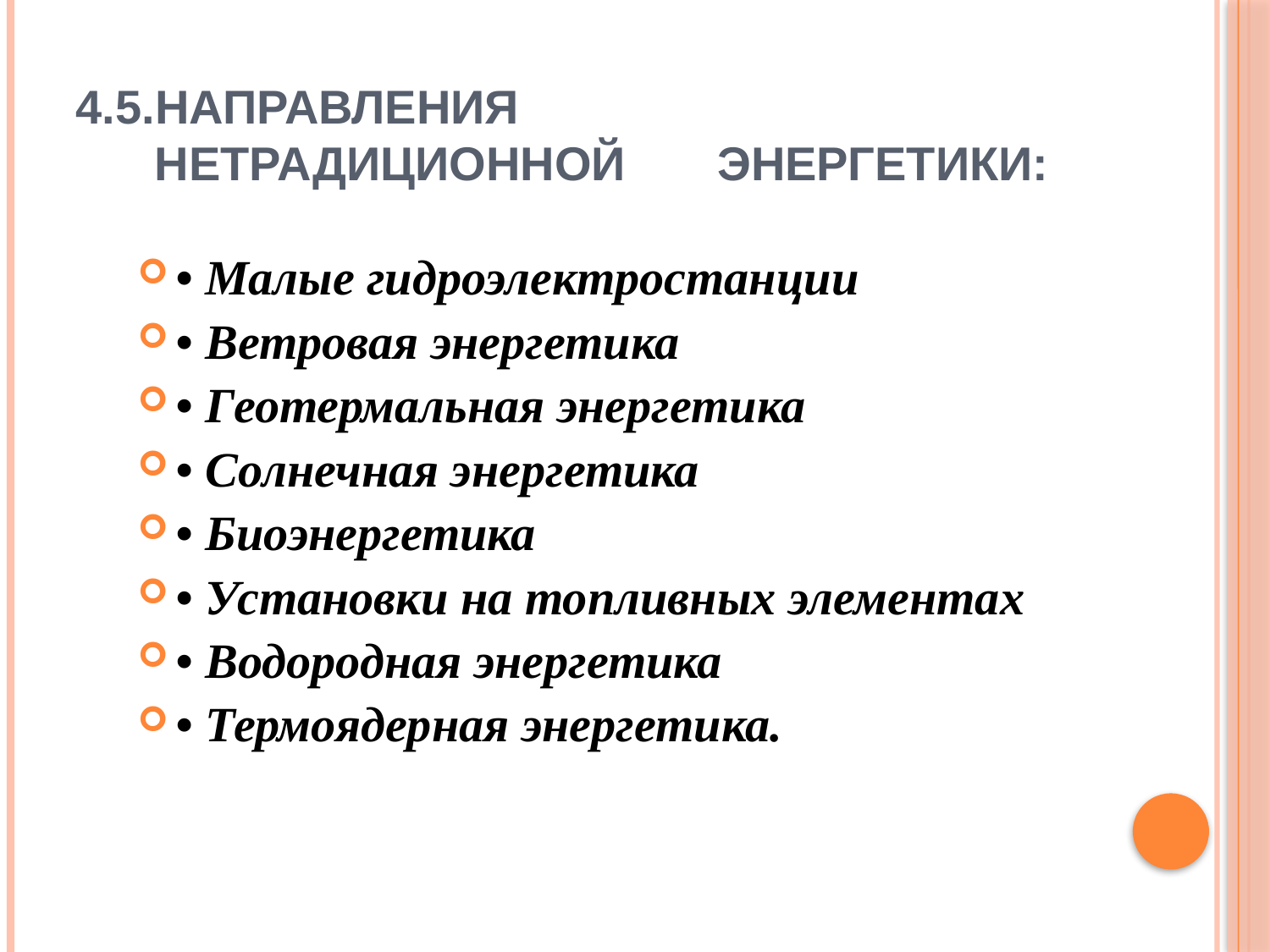

# 4.5.Направления нетрадиционной       энергетики:
• Малые гидроэлектростанции
• Ветровая энергетика
• Геотермальная энергетика
• Солнечная энергетика
• Биоэнергетика
• Установки на топливных элементах
• Водородная энергетика
• Термоядерная энергетика.